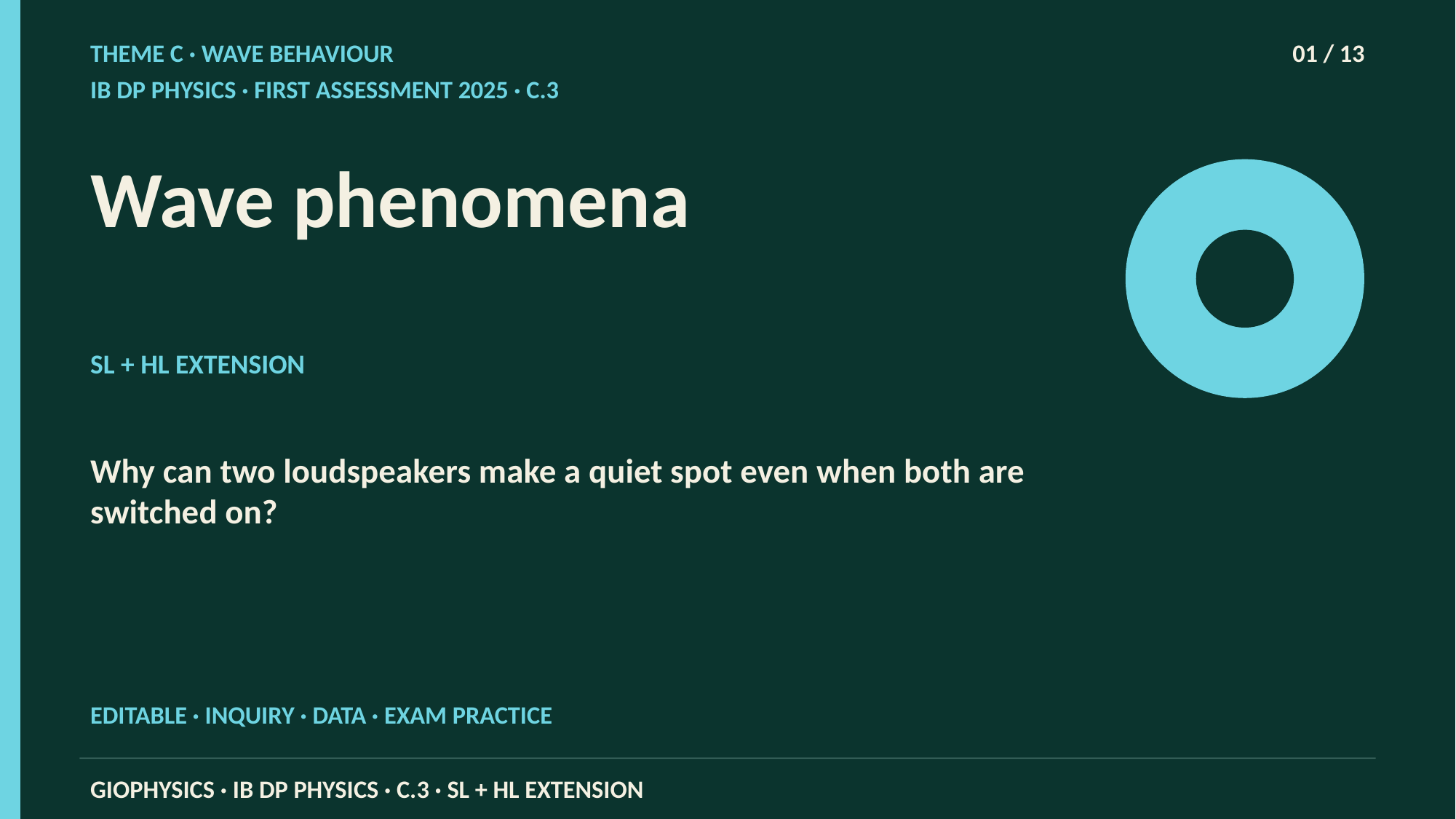

THEME C · WAVE BEHAVIOUR
01 / 13
IB DP PHYSICS · FIRST ASSESSMENT 2025 · C.3
Wave phenomena

SL + HL EXTENSION
Why can two loudspeakers make a quiet spot even when both are switched on?
EDITABLE · INQUIRY · DATA · EXAM PRACTICE

GIOPHYSICS · IB DP PHYSICS · C.3 · SL + HL EXTENSION